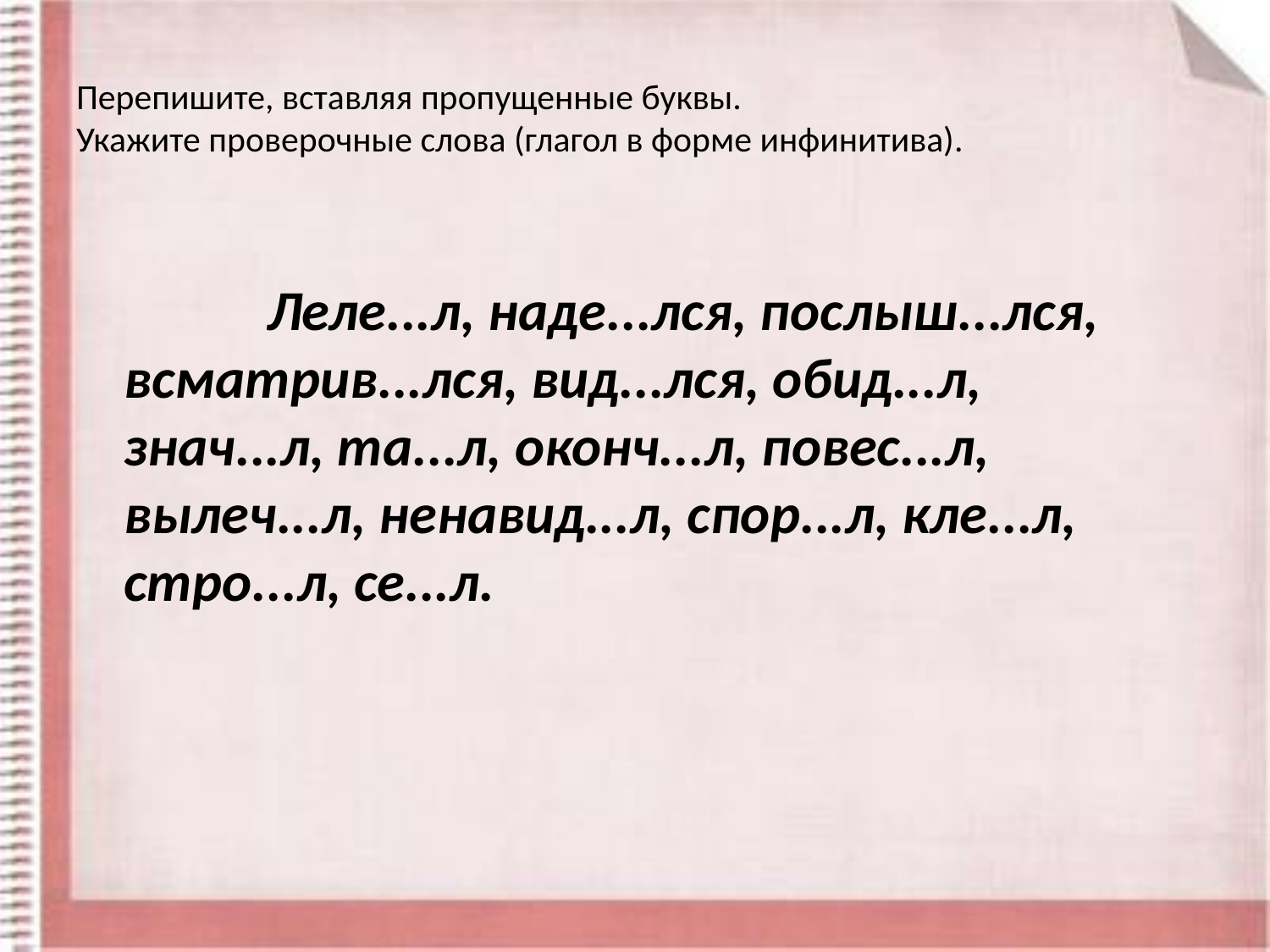

# Перепишите, вставляя пропущенные буквы. Укажите проверочные слова (глагол в форме инфинитива).
               Леле...л, наде...лся, послыш...лся, всматрив...лся, вид...лся, обид...л, знач...л, та...л, оконч...л, повес...л, вылеч...л, ненавид...л, спор...л, кле...л, стро...л, се...л.